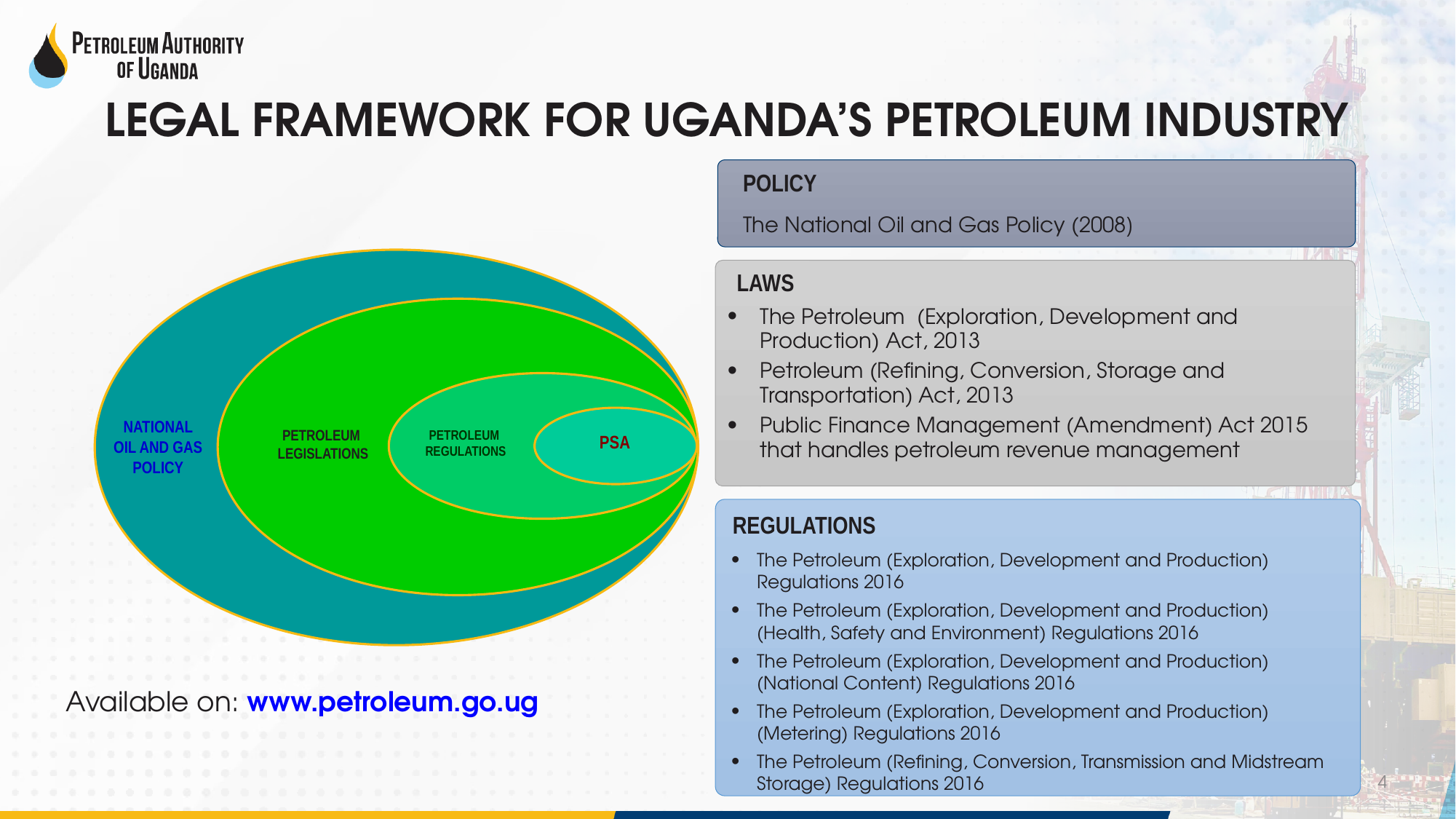

LEGAL FRAMEWORK FOR UGANDA’S PETROLEUM INDUSTRY

POLICY
The National Oil and Gas Policy (2008)

LAWS

The Petroleum  (Exploration, Development and Production) Act, 2013
Petroleum (Refining, Conversion, Storage and Transportation) Act, 2013
Public Finance Management (Amendment) Act 2015 that handles petroleum revenue management

NATIONAL
OIL AND GAS
POLICY
PETROLEUM
LEGISLATIONS
PETROLEUM
REGULATIONS
PSA

REGULATIONS
The Petroleum (Exploration, Development and Production) Regulations 2016
The Petroleum (Exploration, Development and Production) (Health, Safety and Environment) Regulations 2016
The Petroleum (Exploration, Development and Production) (National Content) Regulations 2016
The Petroleum (Exploration, Development and Production) (Metering) Regulations 2016
The Petroleum (Refining, Conversion, Transmission and Midstream Storage) Regulations 2016
Available on: www.petroleum.go.ug
4